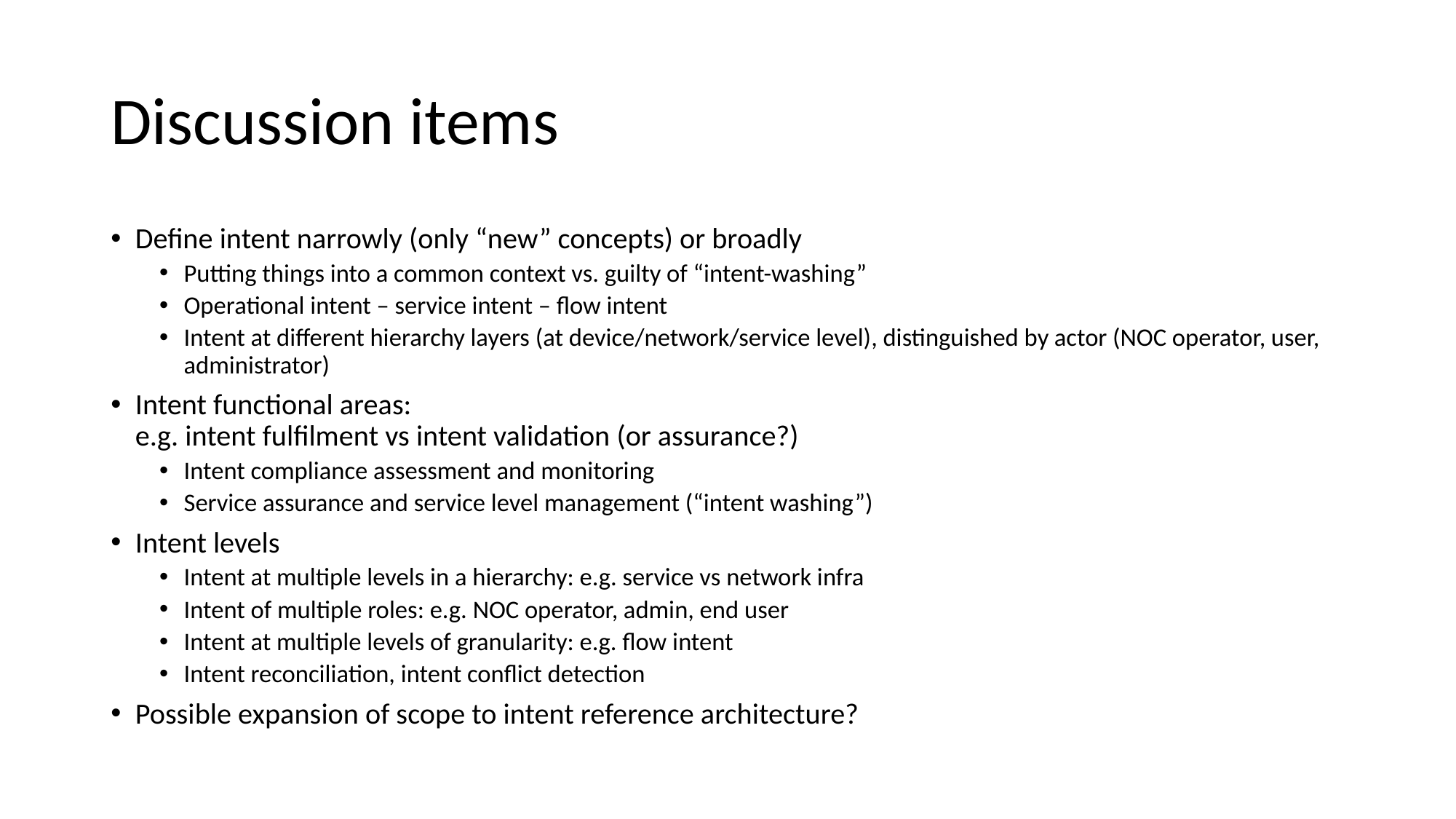

# Discussion items
Define intent narrowly (only “new” concepts) or broadly
Putting things into a common context vs. guilty of “intent-washing”
Operational intent – service intent – flow intent
Intent at different hierarchy layers (at device/network/service level), distinguished by actor (NOC operator, user, administrator)
Intent functional areas:
e.g. intent fulfilment vs intent validation (or assurance?)
Intent compliance assessment and monitoring
Service assurance and service level management (“intent washing”)
Intent levels
Intent at multiple levels in a hierarchy: e.g. service vs network infra
Intent of multiple roles: e.g. NOC operator, admin, end user
Intent at multiple levels of granularity: e.g. flow intent
Intent reconciliation, intent conflict detection
Possible expansion of scope to intent reference architecture?